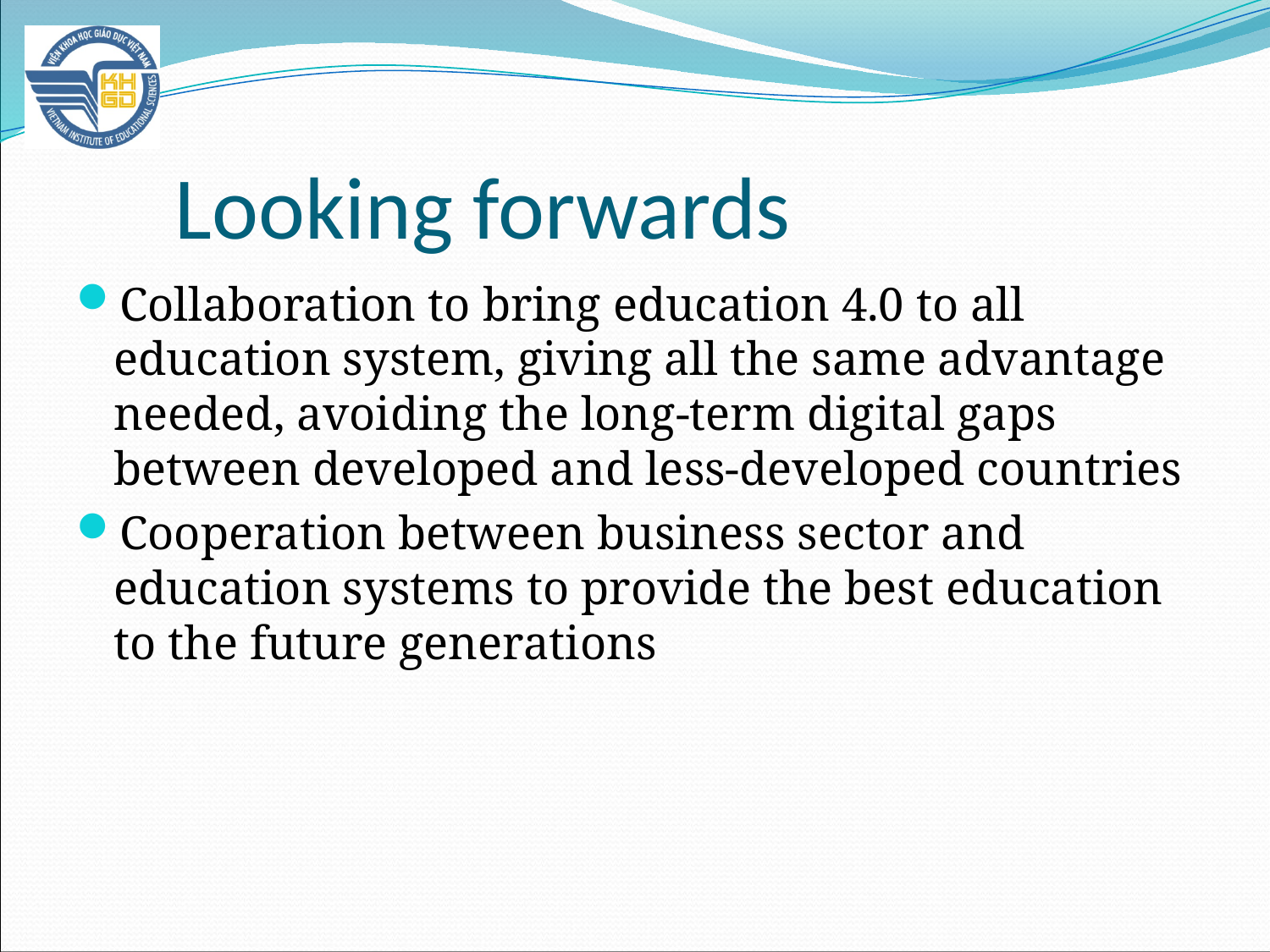

# Looking forwards
Collaboration to bring education 4.0 to all education system, giving all the same advantage needed, avoiding the long-term digital gaps between developed and less-developed countries
Cooperation between business sector and education systems to provide the best education to the future generations